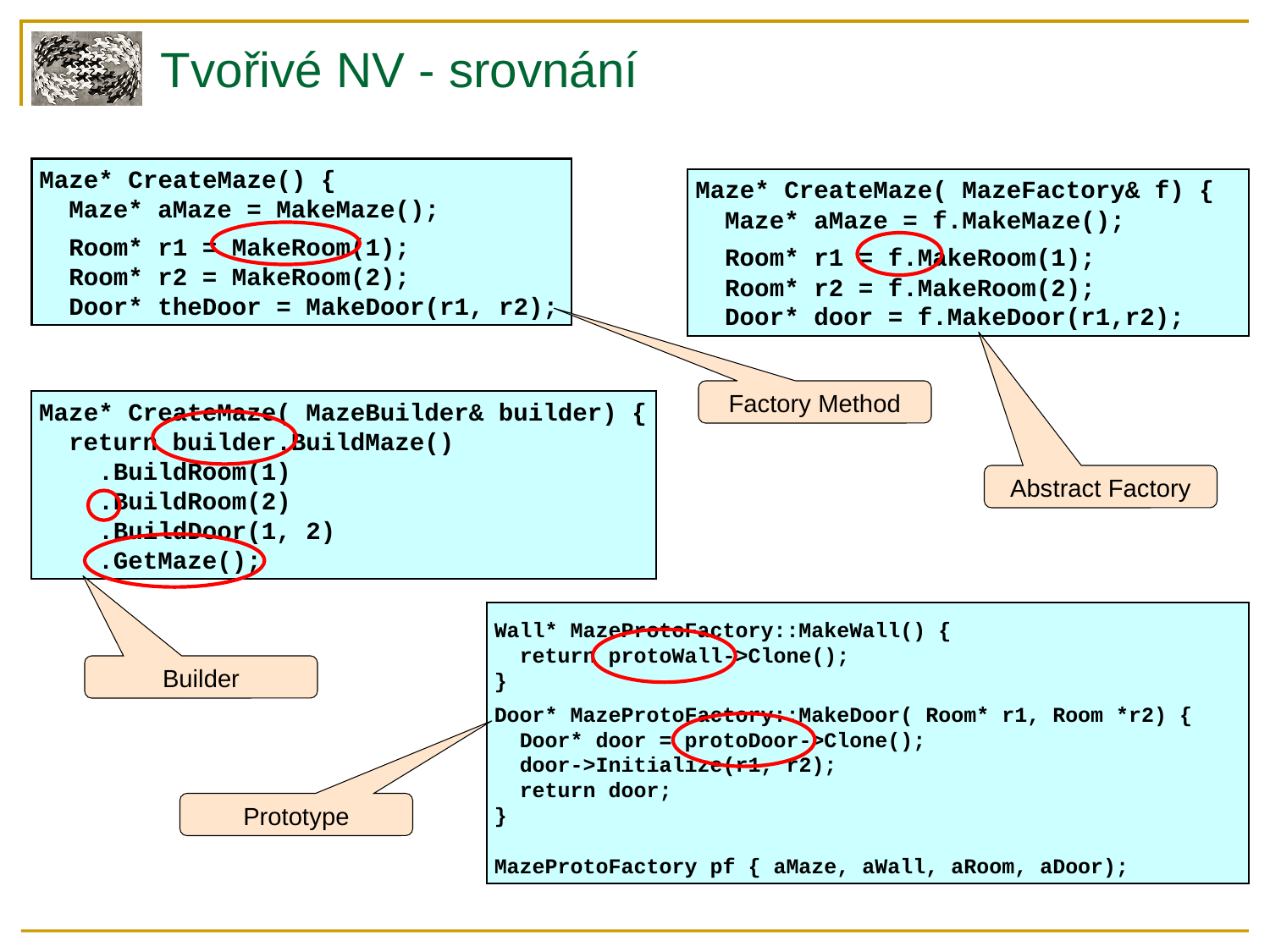

# Tvořivé NV - srovnání
aaa
Maze* CreateMaze() {
  Maze* aMaze = MakeMaze();

  Room* r1 = MakeRoom(1);
  Room* r2 = MakeRoom(2);
  Door* theDoor = MakeDoor(r1, r2);
Maze* CreateMaze( MazeFactory& f) {
  Maze* aMaze = f.MakeMaze();

  Room* r1 = f.MakeRoom(1);
  Room* r2 = f.MakeRoom(2);
  Door* door = f.MakeDoor(r1,r2);

Factory Method
Maze* CreateMaze( MazeBuilder& builder) {
  return builder.BuildMaze()
    .BuildRoom(1)
    .BuildRoom(2)
    .BuildDoor(1, 2)
    .GetMaze();

Abstract Factory

Wall* MazeProtoFactory::MakeWall() {
  return protoWall->Clone();
}

Door* MazeProtoFactory::MakeDoor( Room* r1, Room *r2) {
  Door* door = protoDoor->Clone();
  door->Initialize(r1, r2);
  return door;
}

MazeProtoFactory pf { aMaze, aWall, aRoom, aDoor);

Builder

Prototype